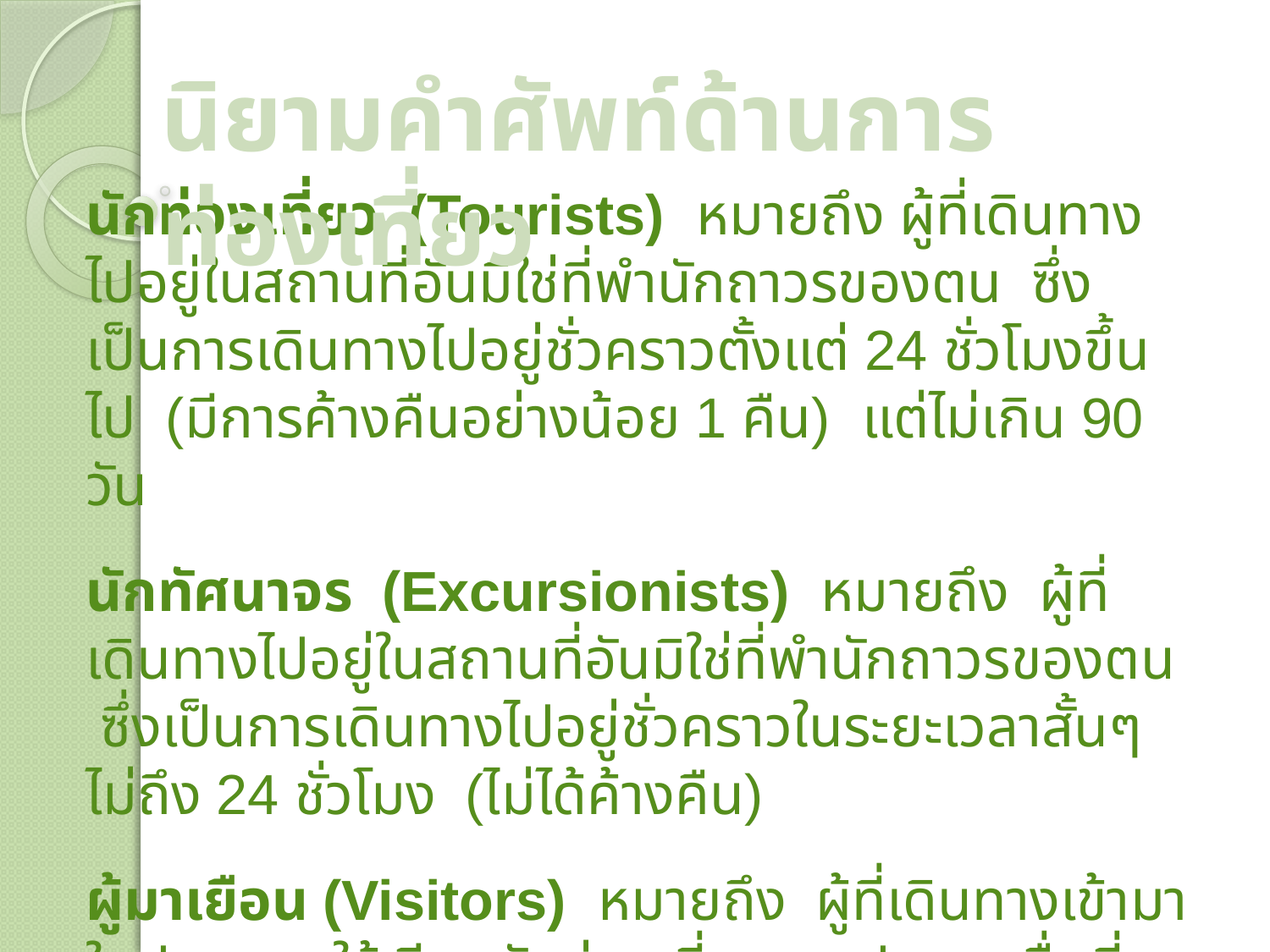

นิยามคำศัพท์ด้านการท่องเที่ยว
นักท่องเที่ยว  (Tourists)  หมายถึง ผู้ที่เดินทางไปอยู่ในสถานที่อันมิใช่ที่พำนักถาวรของตน  ซึ่งเป็นการเดินทางไปอยู่ชั่วคราวตั้งแต่ 24 ชั่วโมงขึ้นไป  (มีการค้างคืนอย่างน้อย 1 คืน)  แต่ไม่เกิน 90 วัน

นักทัศนาจร  (Excursionists)  หมายถึง  ผู้ที่เดินทางไปอยู่ในสถานที่อันมิใช่ที่พำนักถาวรของตน  ซึ่งเป็นการเดินทางไปอยู่ชั่วคราวในระยะเวลาสั้นๆไม่ถึง 24 ชั่วโมง  (ไม่ได้ค้างคืน)

ผู้มาเยือน (Visitors)  หมายถึง  ผู้ที่เดินทางเข้ามาในประเทศ  ใช้เรียกนักท่องเที่ยวจากประเทศอื่นที่เข้ามาในประเทศของตน